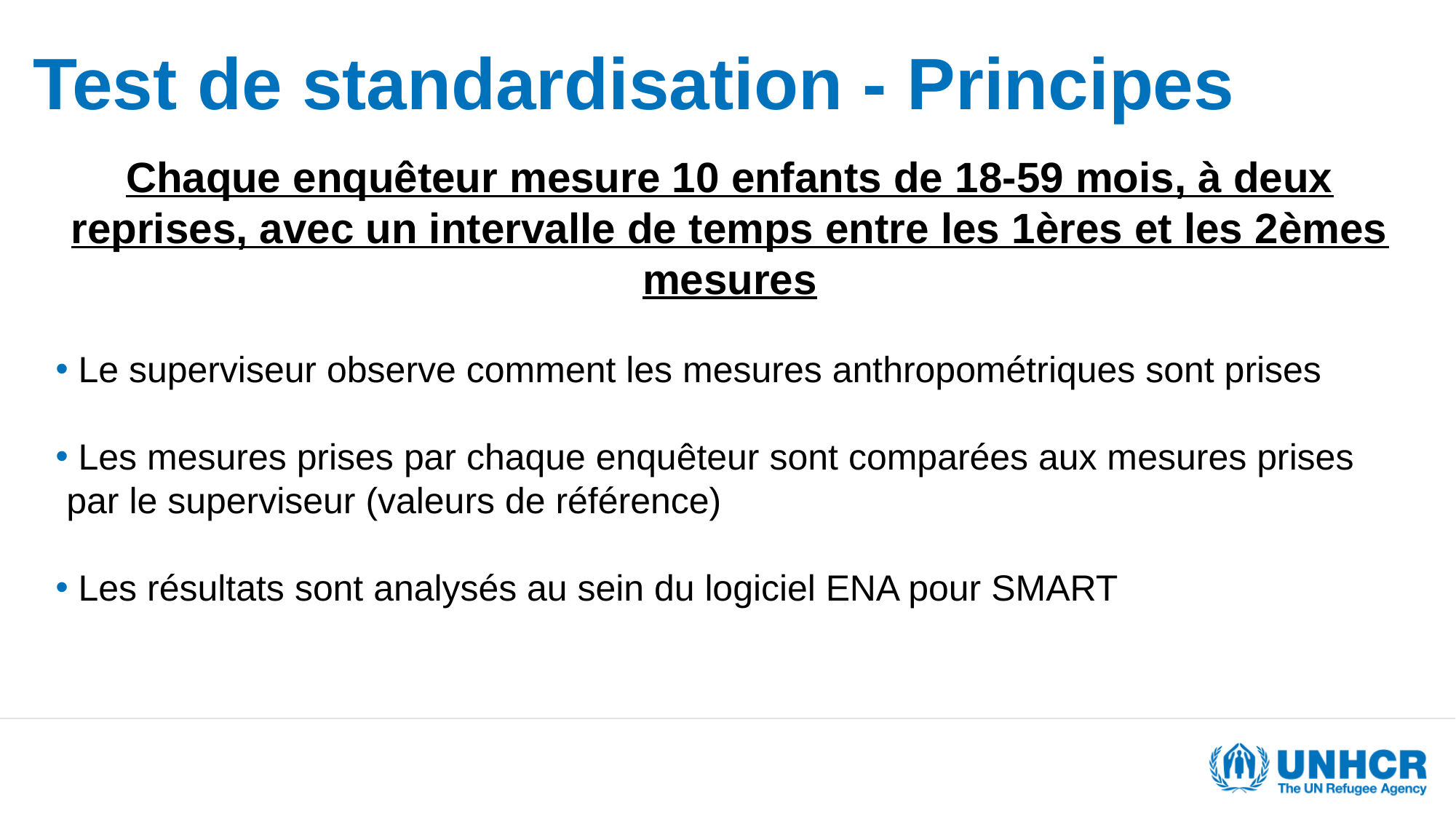

# Test de standardisation - Principes
Chaque enquêteur mesure 10 enfants de 18-59 mois, à deux reprises, avec un intervalle de temps entre les 1ères et les 2èmes mesures

 Le superviseur observe comment les mesures anthropométriques sont prises

 Les mesures prises par chaque enquêteur sont comparées aux mesures prises par le superviseur (valeurs de référence)

 Les résultats sont analysés au sein du logiciel ENA pour SMART